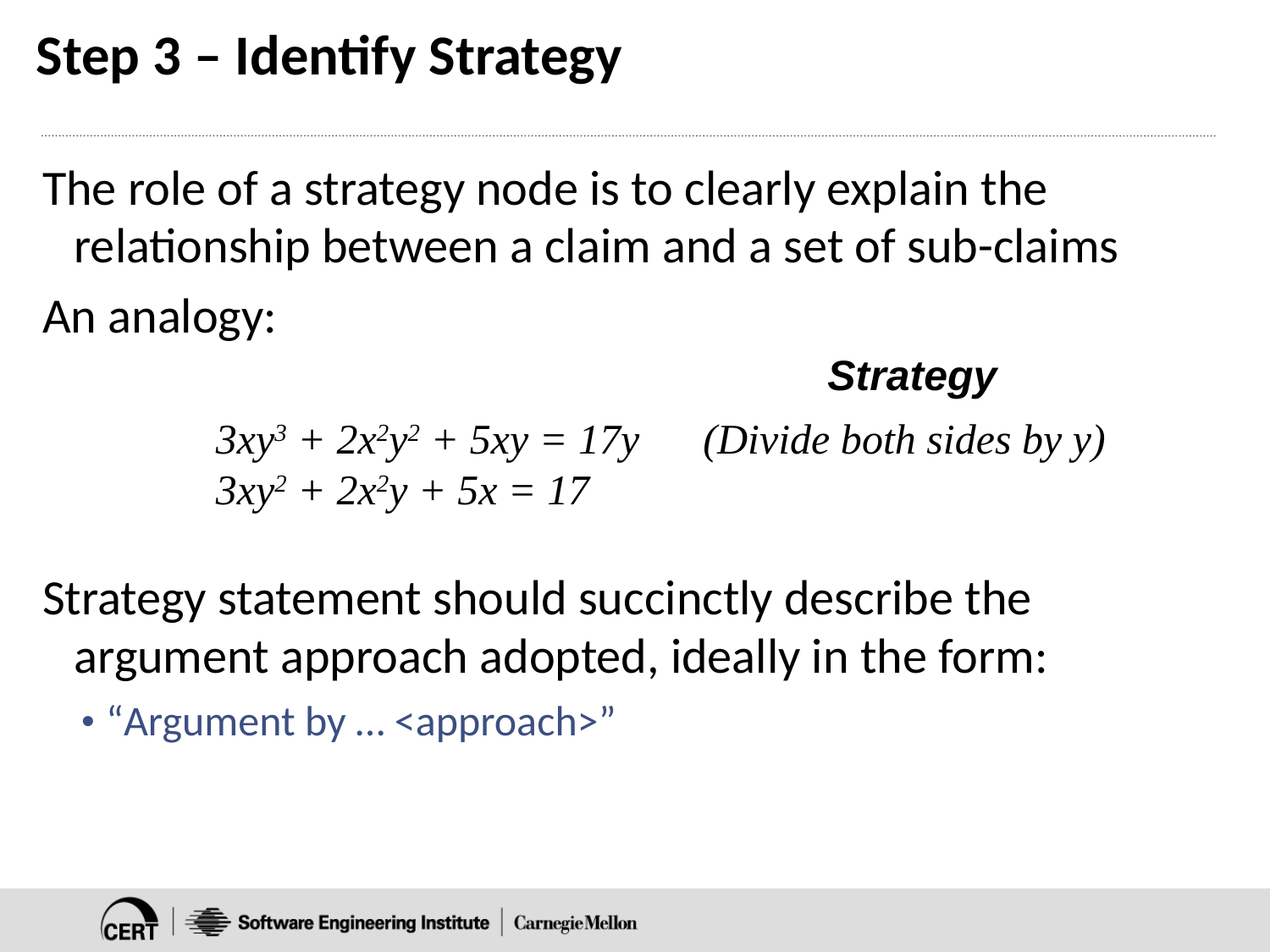

# Step 3 – Identify Strategy
The role of a strategy node is to clearly explain the relationship between a claim and a set of sub-claims
An analogy:

Strategy statement should succinctly describe the argument approach adopted, ideally in the form:
“Argument by … <approach>”

Strategy
3xy3 + 2x2y2 + 5xy = 17y      (Divide both sides by y)
3xy2 + 2x2y + 5x = 17